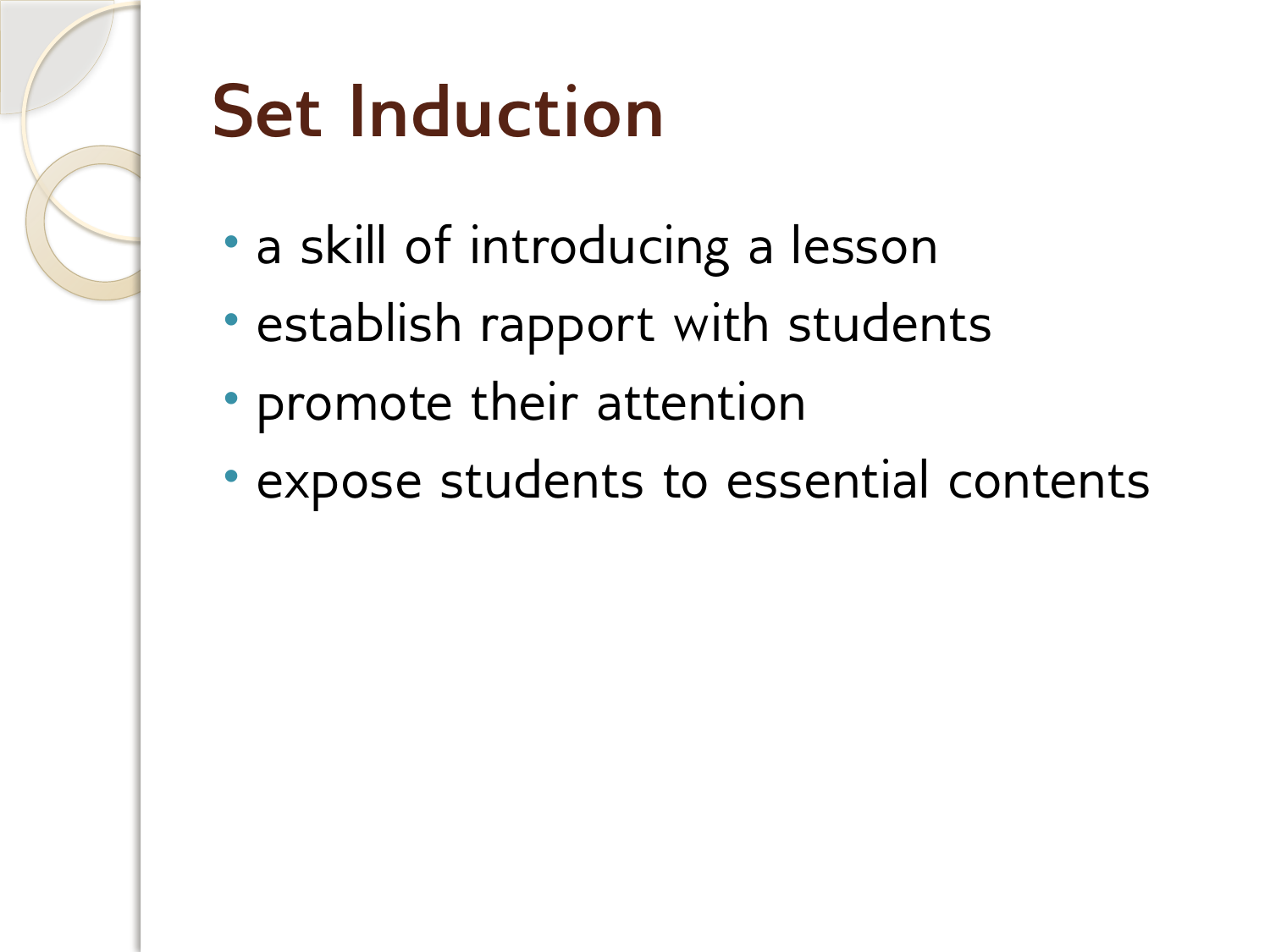

Set Induction
 a skill of introducing a lesson
 establish rapport with students
 promote their attention
 expose students to essential contents